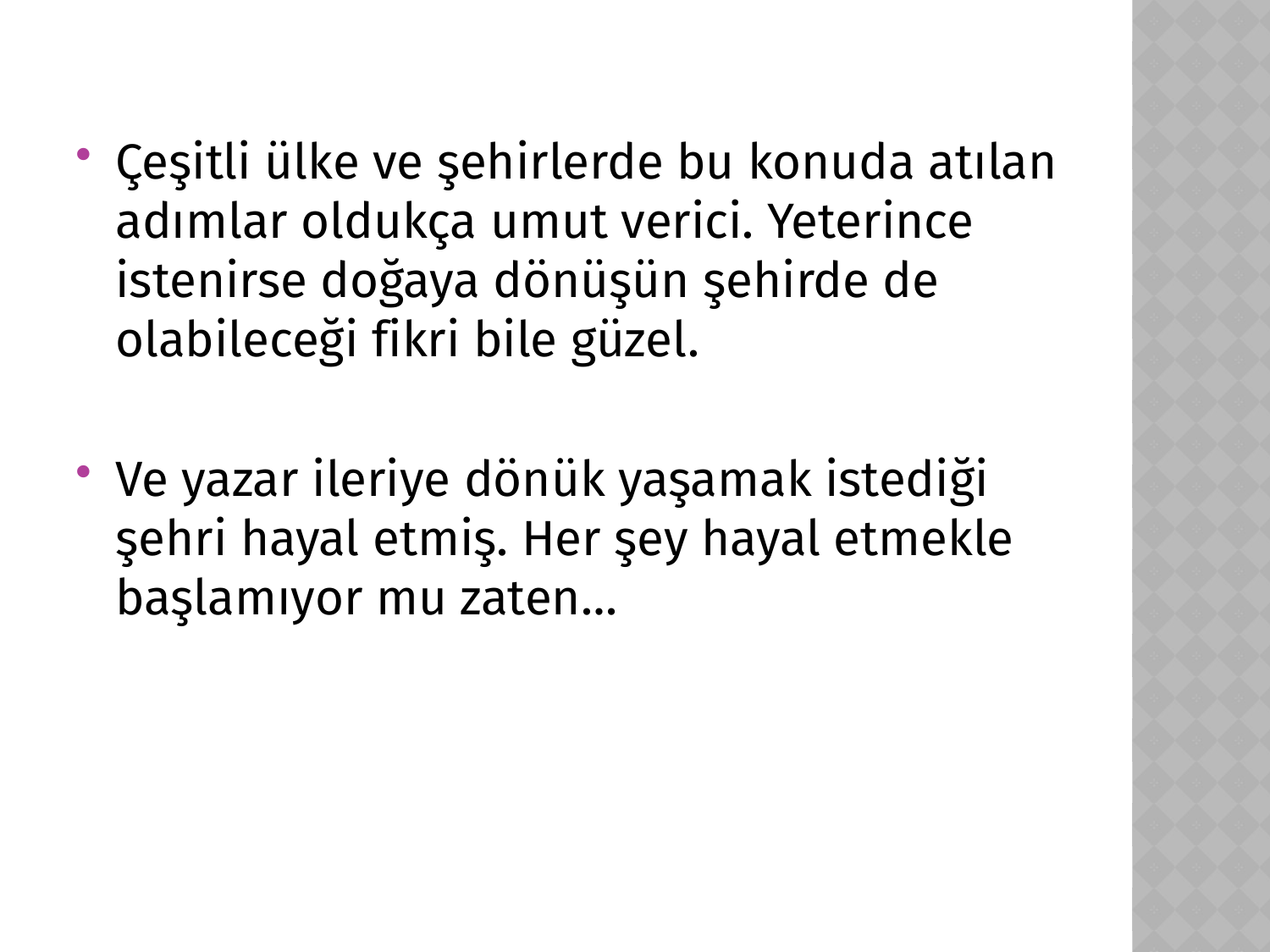

Çeşitli ülke ve şehirlerde bu konuda atılan adımlar oldukça umut verici. Yeterince istenirse doğaya dönüşün şehirde de olabileceği fikri bile güzel.

Ve yazar ileriye dönük yaşamak istediği şehri hayal etmiş. Her şey hayal etmekle başlamıyor mu zaten…